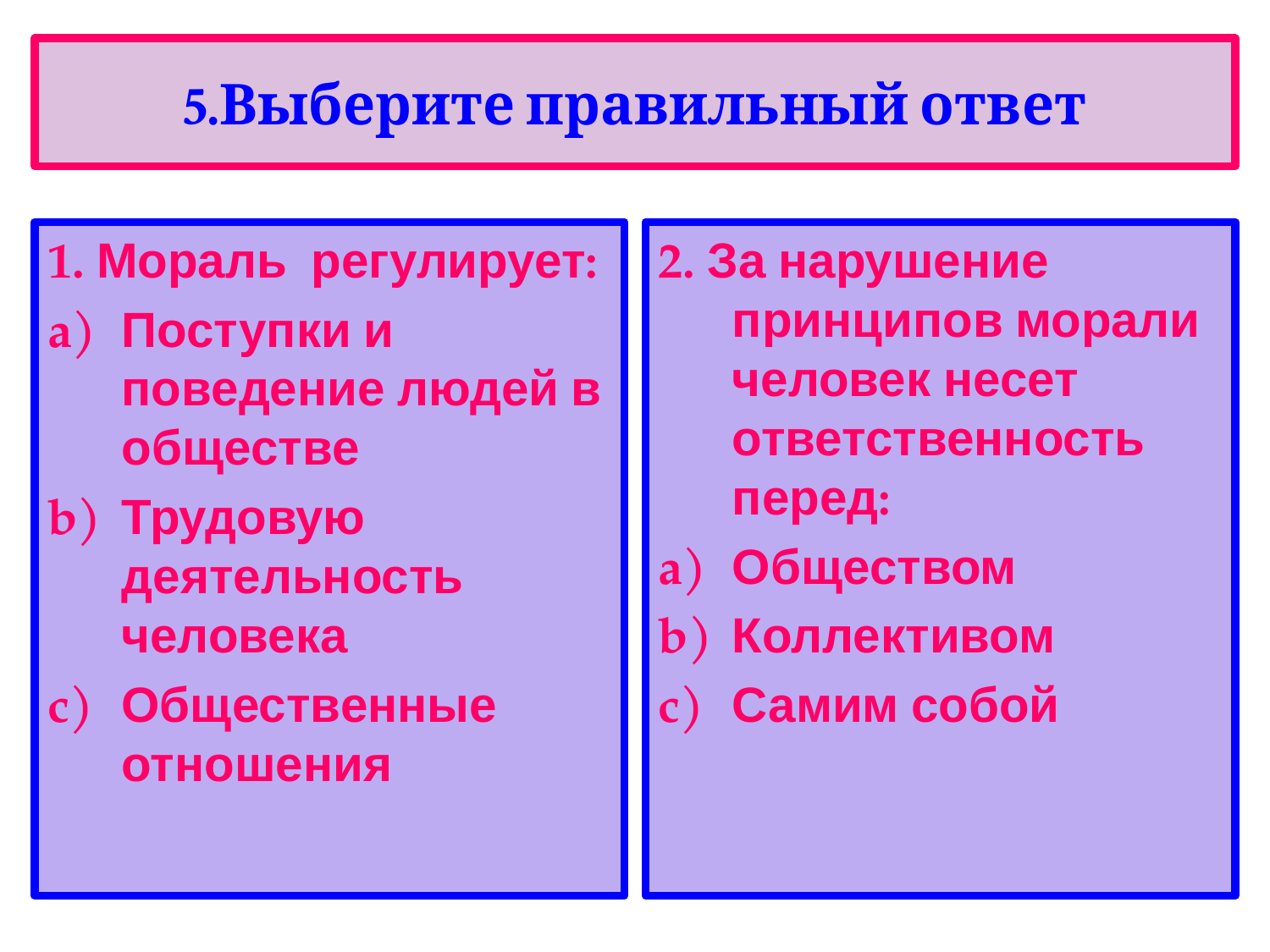

# 5.Выберите правильный ответ
1. Мораль  регулирует:
Поступки и поведение людей в обществе
Трудовую деятельность человека
Общественные отношения
2. За нарушение принципов морали человек несет ответственность перед:
Обществом
Коллективом
Самим собой